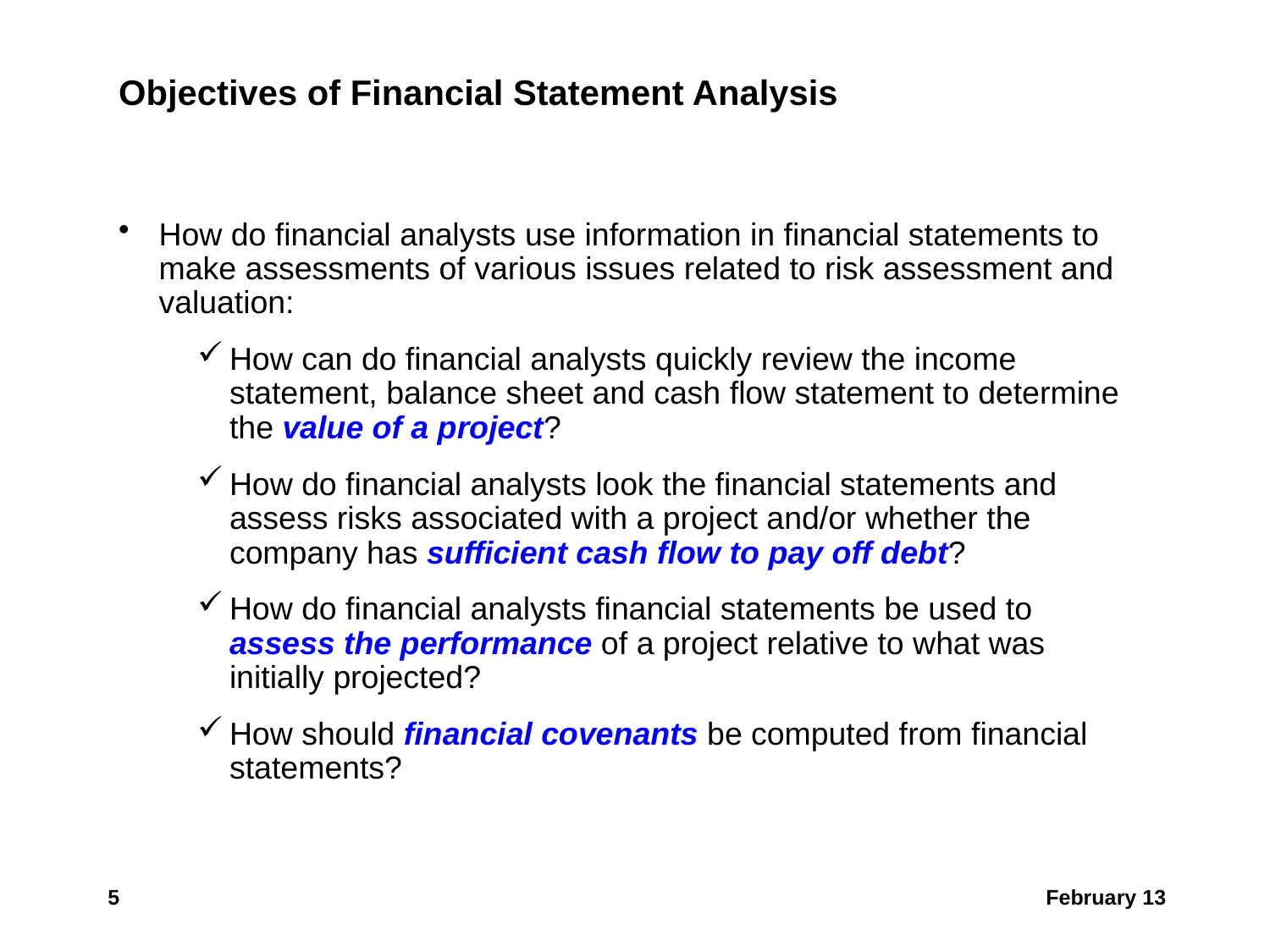

# Objectives of Financial Statement Analysis
How do financial analysts use information in financial statements to make assessments of various issues related to risk assessment and valuation:
How can do financial analysts quickly review the income statement, balance sheet and cash flow statement to determine the value of a project?
How do financial analysts look the financial statements and assess risks associated with a project and/or whether the company has sufficient cash flow to pay off debt?
How do financial analysts financial statements be used to assess the performance of a project relative to what was initially projected?
How should financial covenants be computed from financial statements?